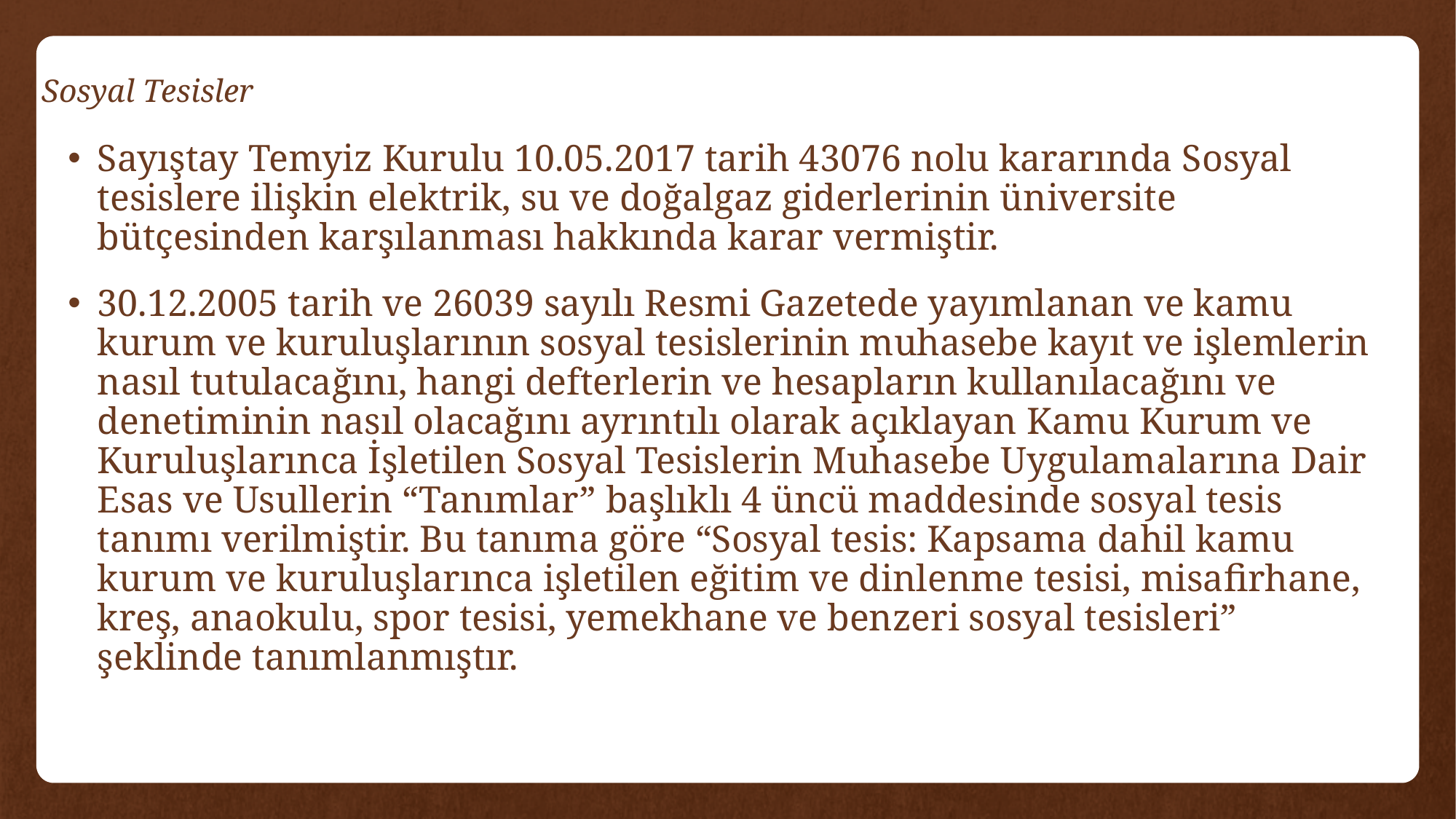

# Sosyal Tesisler
Sayıştay Temyiz Kurulu 10.05.2017 tarih 43076 nolu kararında Sosyal tesislere ilişkin elektrik, su ve doğalgaz giderlerinin üniversite bütçesinden karşılanması hakkında karar vermiştir.
30.12.2005 tarih ve 26039 sayılı Resmi Gazetede yayımlanan ve kamu kurum ve kuruluşlarının sosyal tesislerinin muhasebe kayıt ve işlemlerin nasıl tutulacağını, hangi defterlerin ve hesapların kullanılacağını ve denetiminin nasıl olacağını ayrıntılı olarak açıklayan Kamu Kurum ve Kuruluşlarınca İşletilen Sosyal Tesislerin Muhasebe Uygulamalarına Dair Esas ve Usullerin “Tanımlar” başlıklı 4 üncü maddesinde sosyal tesis tanımı verilmiştir. Bu tanıma göre “Sosyal tesis: Kapsama dahil kamu kurum ve kuruluşlarınca işletilen eğitim ve dinlenme tesisi, misafirhane, kreş, anaokulu, spor tesisi, yemekhane ve benzeri sosyal tesisleri” şeklinde tanımlanmıştır.